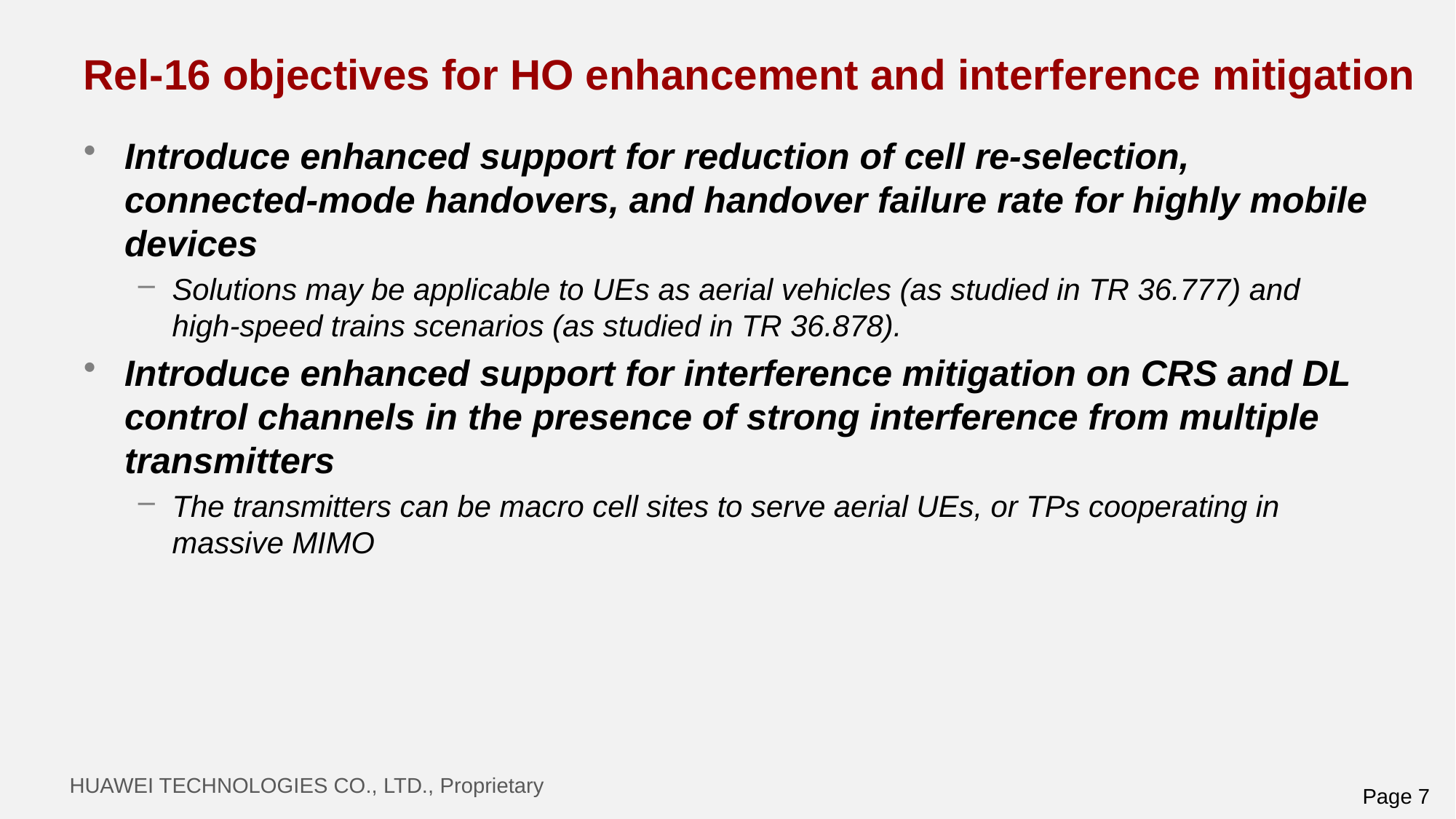

# Rel-16 objectives for HO enhancement and interference mitigation
Introduce enhanced support for reduction of cell re-selection, connected-mode handovers, and handover failure rate for highly mobile devices
Solutions may be applicable to UEs as aerial vehicles (as studied in TR 36.777) and high-speed trains scenarios (as studied in TR 36.878).
Introduce enhanced support for interference mitigation on CRS and DL control channels in the presence of strong interference from multiple transmitters
The transmitters can be macro cell sites to serve aerial UEs, or TPs cooperating in massive MIMO